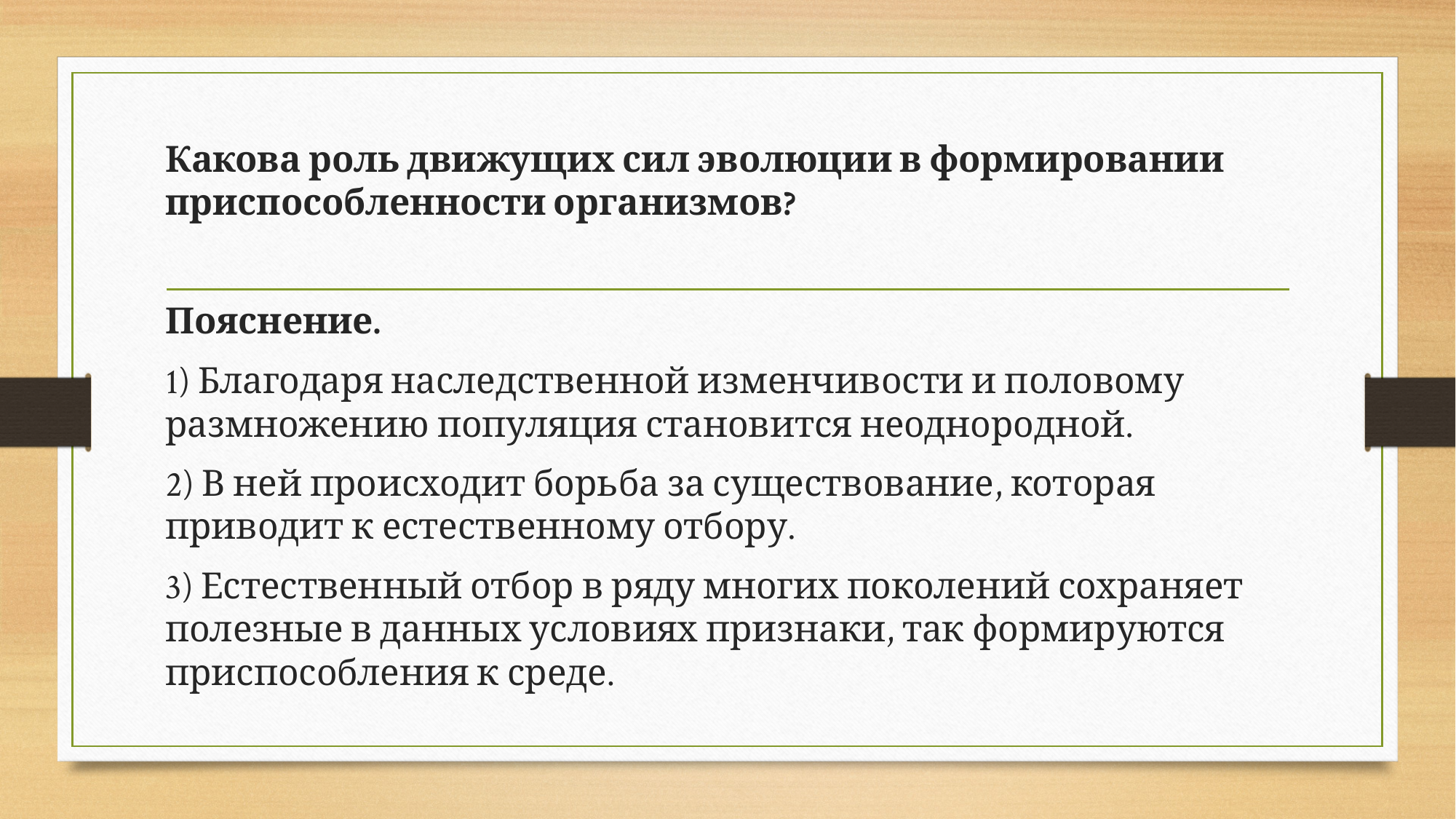

#
Какова роль движущих сил эволюции в формировании приспособленности организмов?

Пояснение.
1) Благодаря наследственной изменчивости и половому размножению популяция становится неоднородной.
2) В ней происходит борьба за существование, которая приводит к естественному отбору.
3) Естественный отбор в ряду многих поколений сохраняет полезные в данных условиях признаки, так формируются приспособления к среде.